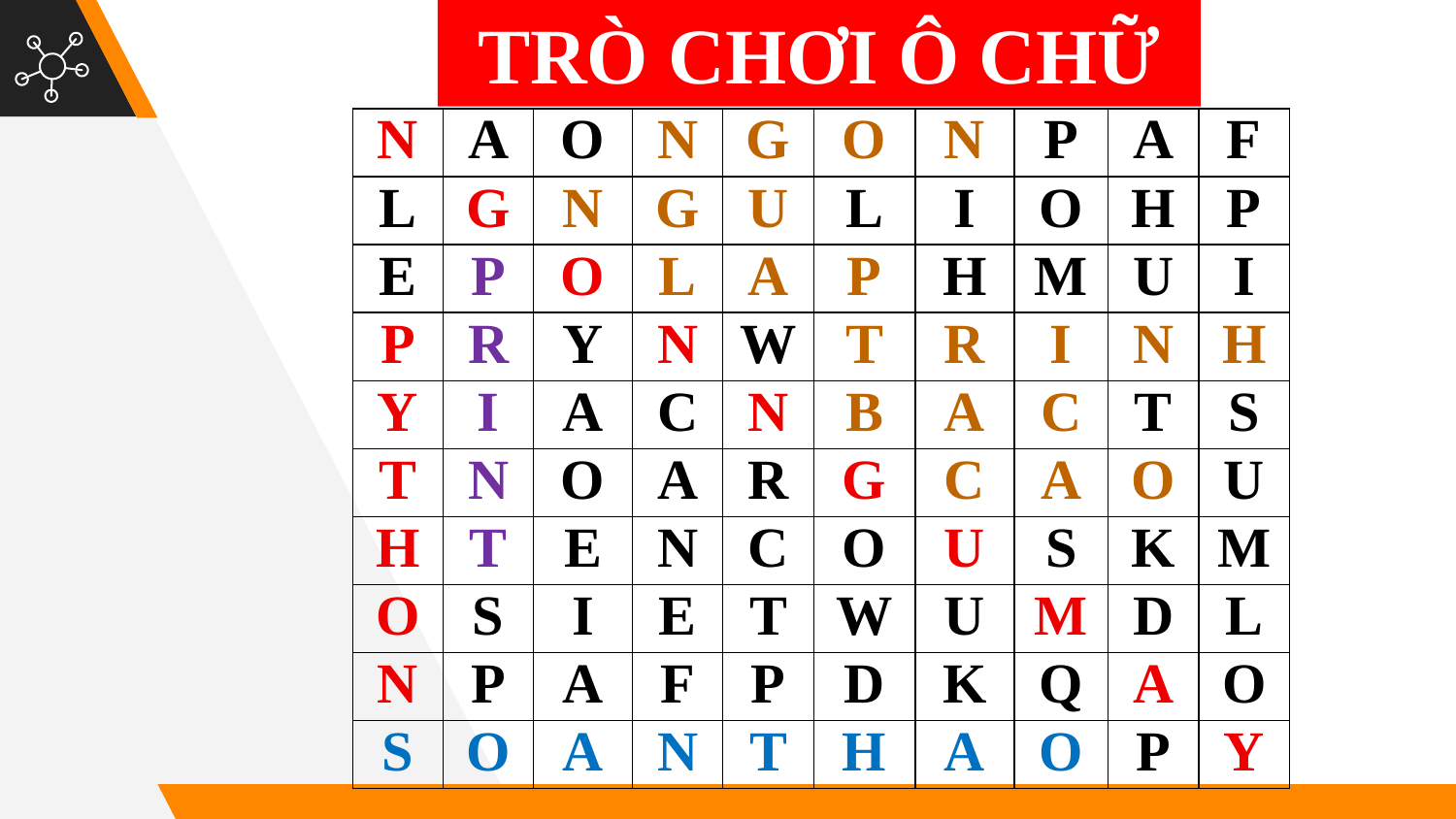

TRÒ CHƠI Ô CHỮ

| N | A | O | N | G | O | N | P | A | F |
| --- | --- | --- | --- | --- | --- | --- | --- | --- | --- |
| L | G | N | G | U | L | I | O | H | P |
| E | P | O | L | A | P | H | M | U | I |
| P | R | Y | N | W | T | R | I | N | H |
| Y | I | A | C | N | B | A | C | T | S |
| T | N | O | A | R | G | C | A | O | U |
| H | T | E | N | C | O | U | S | K | M |
| O | S | I | E | T | W | U | M | D | L |
| N | P | A | F | P | D | K | Q | A | O |
| S | O | A | N | T | H | A | O | P | Y |